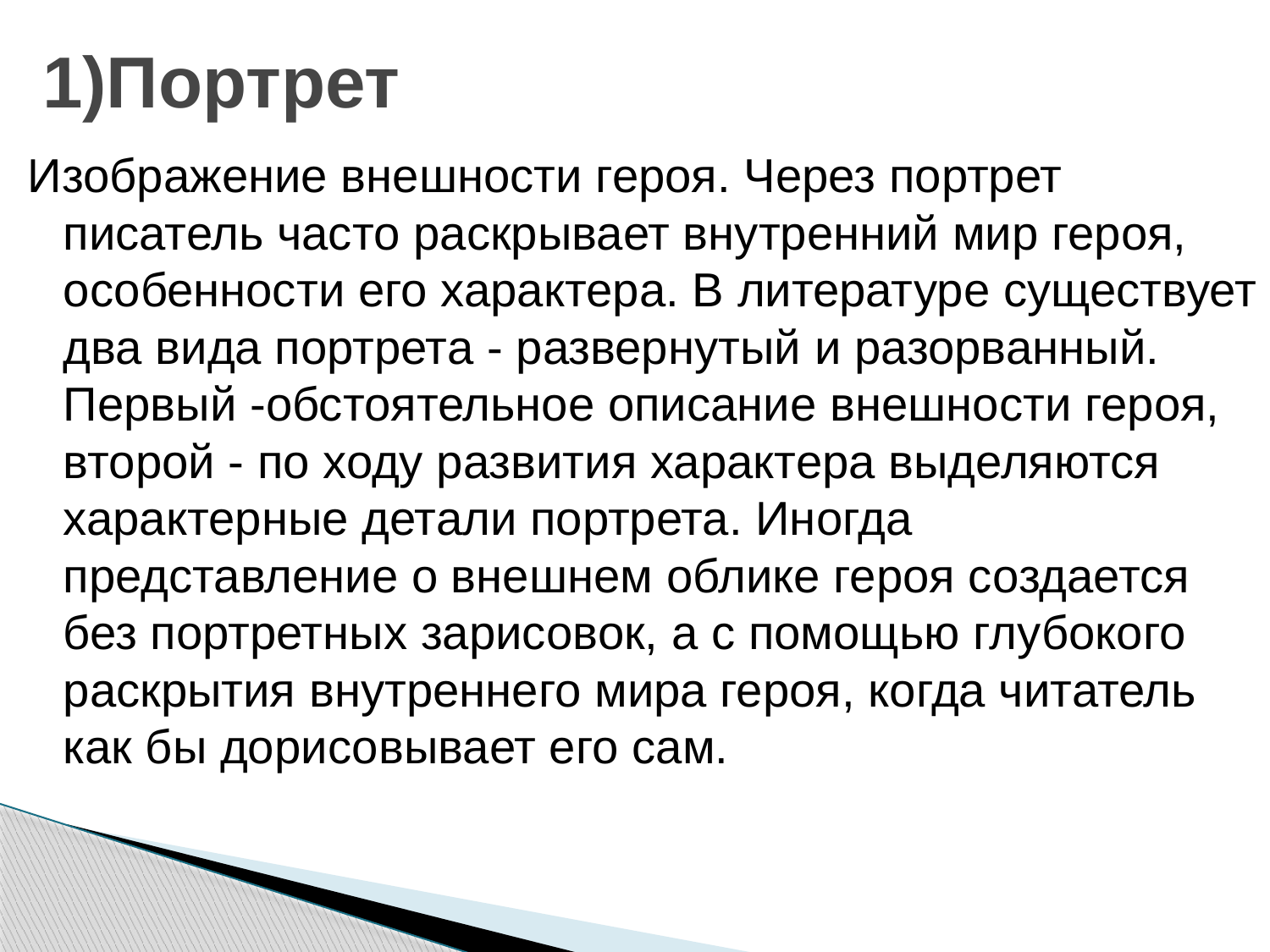

# 1)Портрет
Изображение внешности героя. Через портрет писатель часто раскрывает внутренний мир героя, особенности его характера. В литературе существует два вида портрета - развернутый и разорванный. Первый -обстоятельное описание внешности героя, второй - по ходу развития характера выделяются характерные детали портрета. Иногда представление о внешнем облике героя создается без портретных зарисовок, а с помощью глубокого раскрытия внутреннего мира героя, когда читатель как бы дорисовывает его сам.